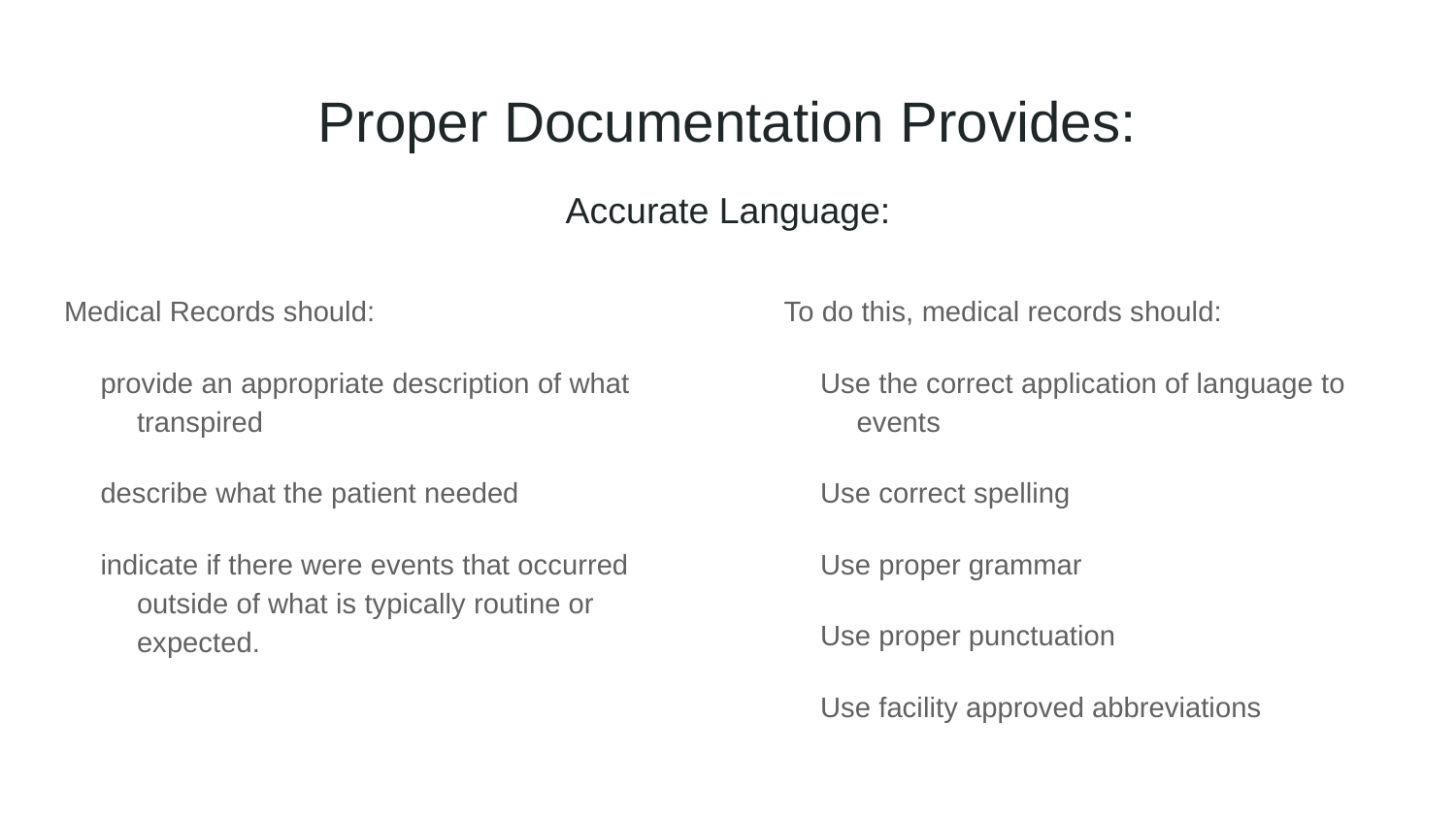

# Proper Documentation Provides:

Accurate Language:
To do this, medical records should:
Use the correct application of language to events
Use correct spelling
Use proper grammar
Use proper punctuation
Use facility approved abbreviations

Medical Records should:
provide an appropriate description of what transpired
describe what the patient needed
indicate if there were events that occurred outside of what is typically routine or expected.